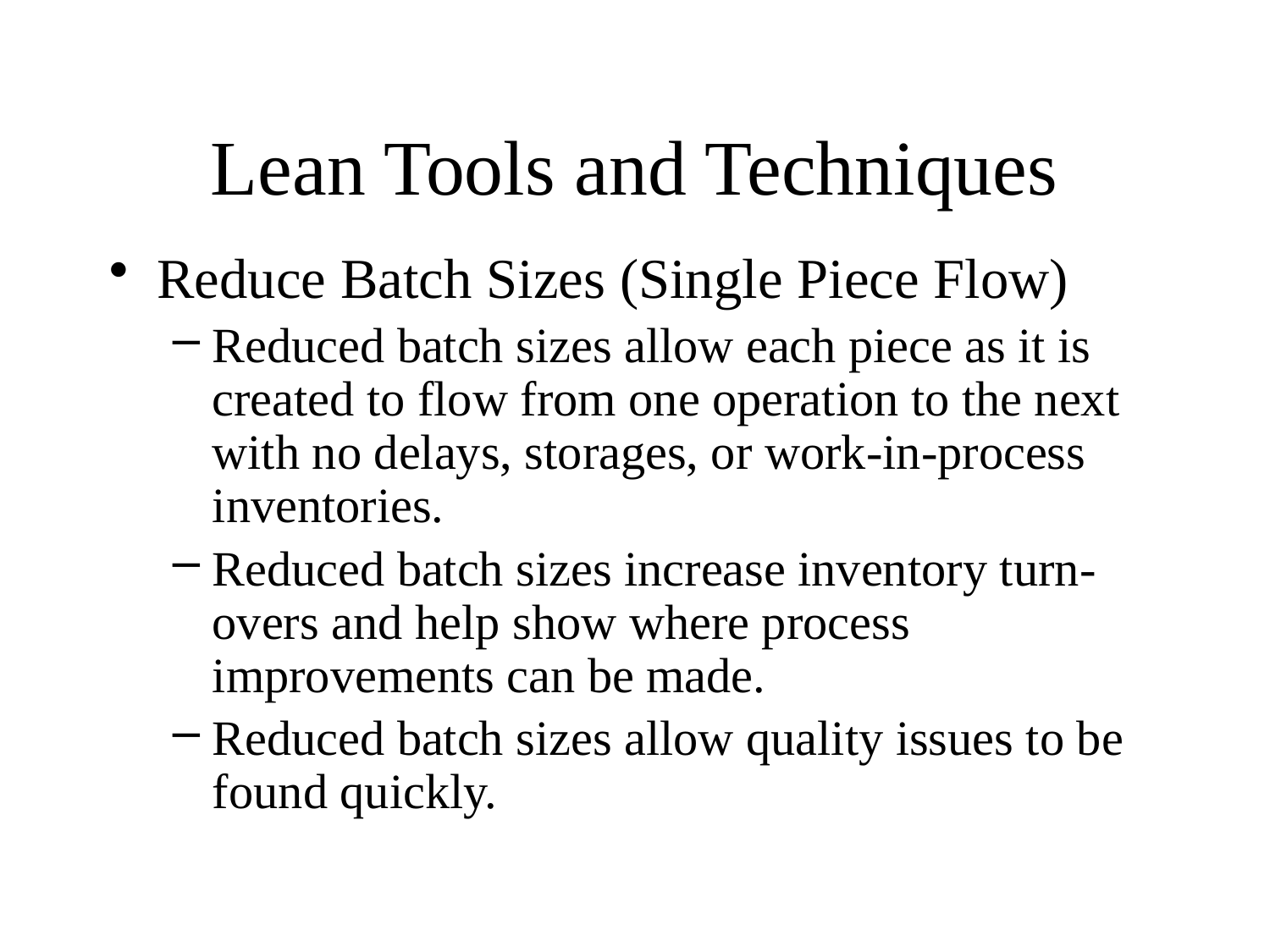

# Lean Tools and Techniques
Reduce Batch Sizes (Single Piece Flow)
Reduced batch sizes allow each piece as it is created to flow from one operation to the next with no delays, storages, or work-in-process inventories.
Reduced batch sizes increase inventory turn-overs and help show where process improvements can be made.
Reduced batch sizes allow quality issues to be found quickly.